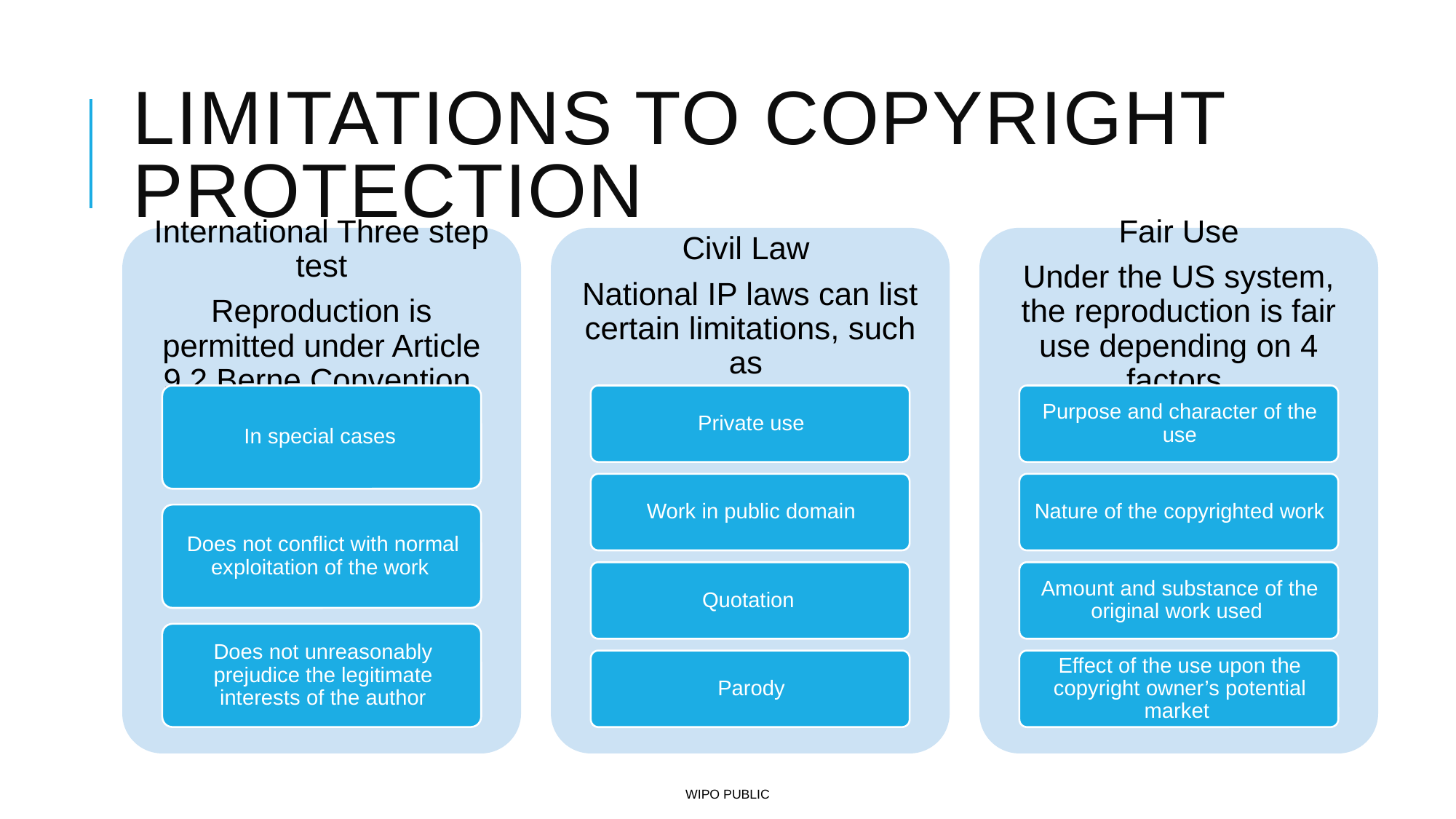

# Limitations to copyright protection
International Three step test
Reproduction is permitted under Article 9.2 Berne Convention
In special cases
Does not conflict with normal exploitation of the work
Does not unreasonably prejudice the legitimate interests of the author
Civil Law
National IP laws can list certain limitations, such as
Private use
Work in public domain
Quotation
Parody
Fair Use
Under the US system, the reproduction is fair use depending on 4 factors
Purpose and character of the use
Nature of the copyrighted work
Amount and substance of the original work used
Effect of the use upon the copyright owner’s potential market